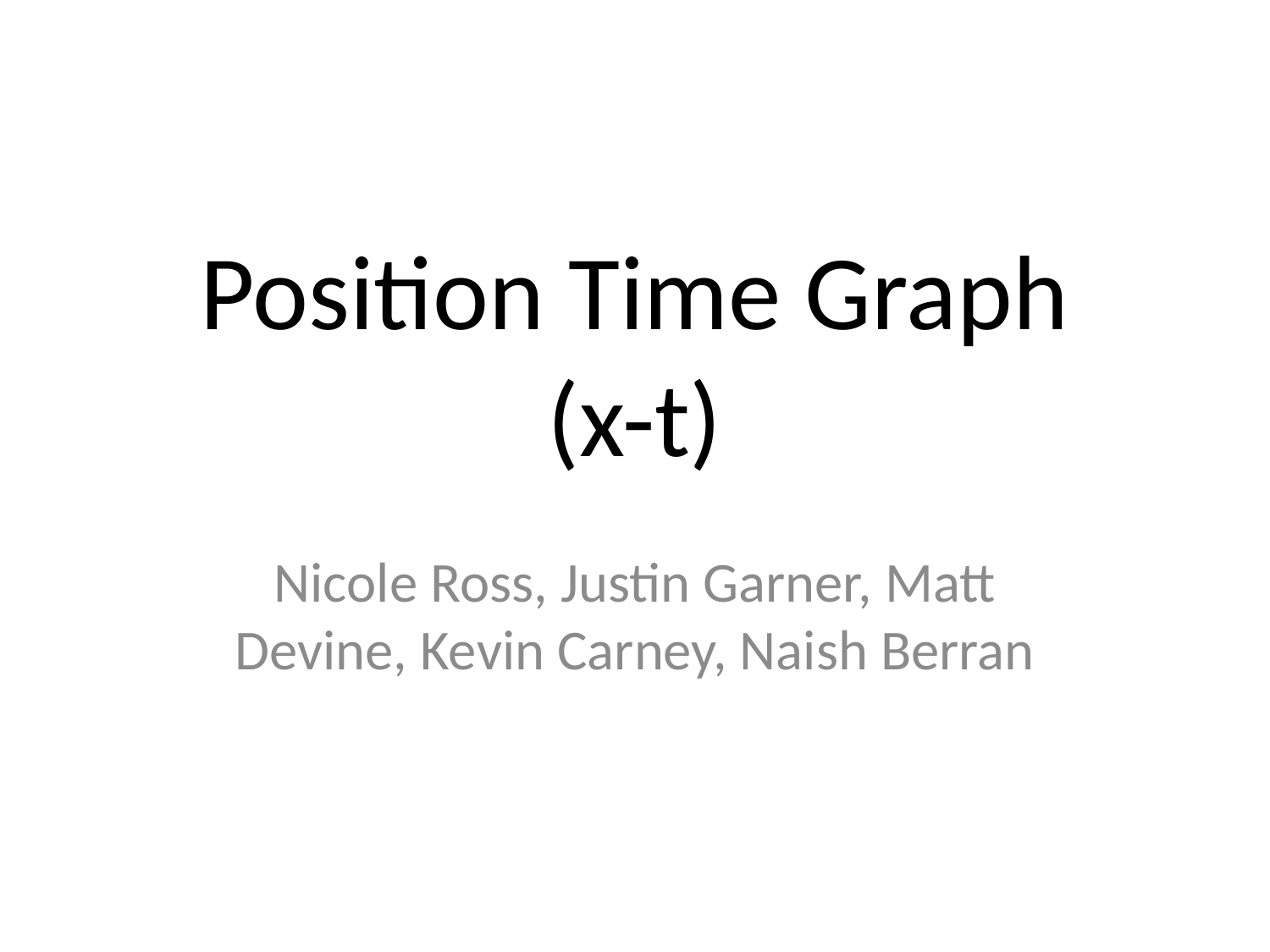

# Position Time Graph (x-t)
Nicole Ross, Justin Garner, Matt Devine, Kevin Carney, Naish Berran